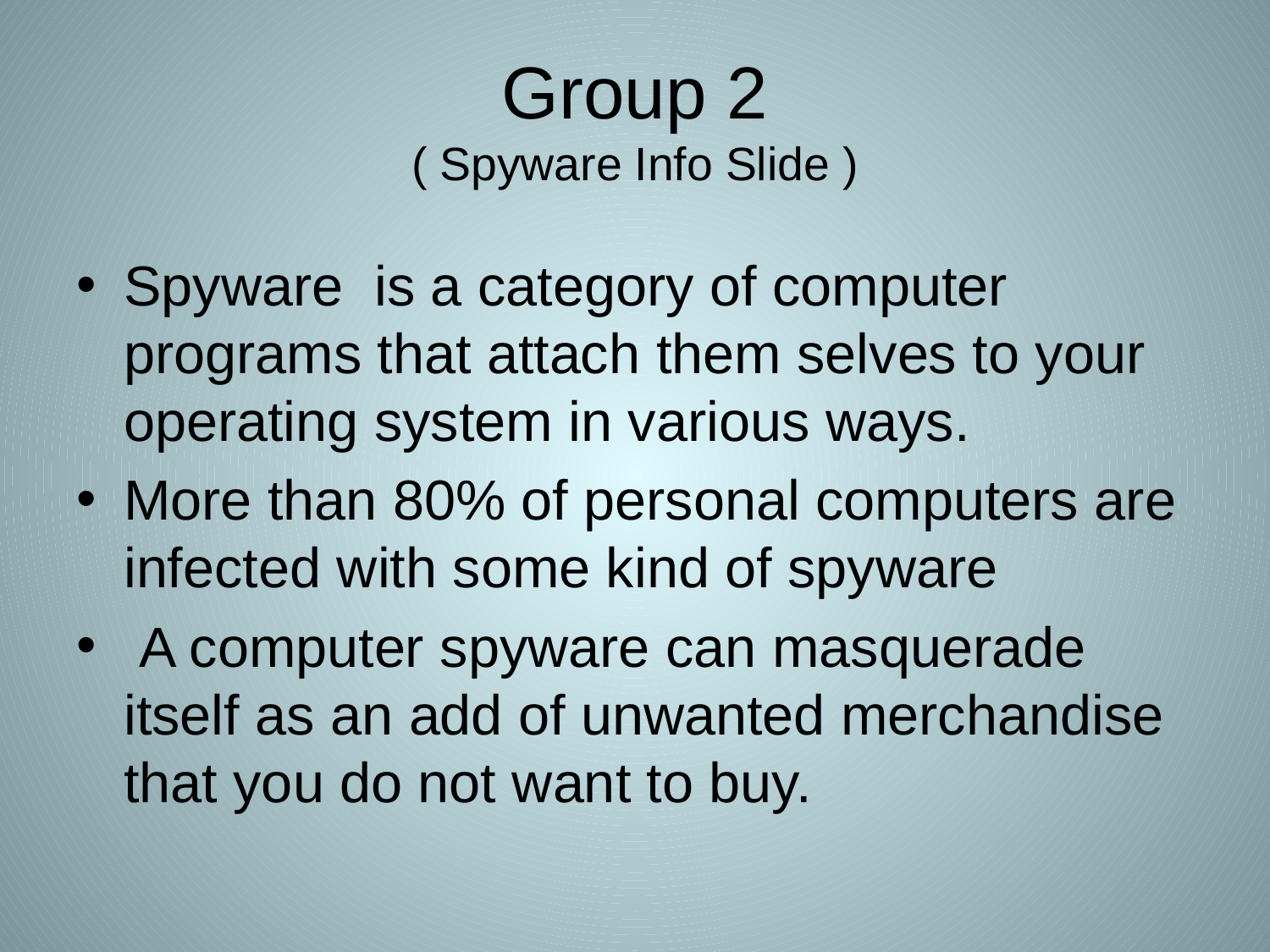

# Group 2 ( Spyware Info Slide )
Spyware  is a category of computer programs that attach them selves to your operating system in various ways.
More than 80% of personal computers are infected with some kind of spyware
 A computer spyware can masquerade itself as an add of unwanted merchandise that you do not want to buy.